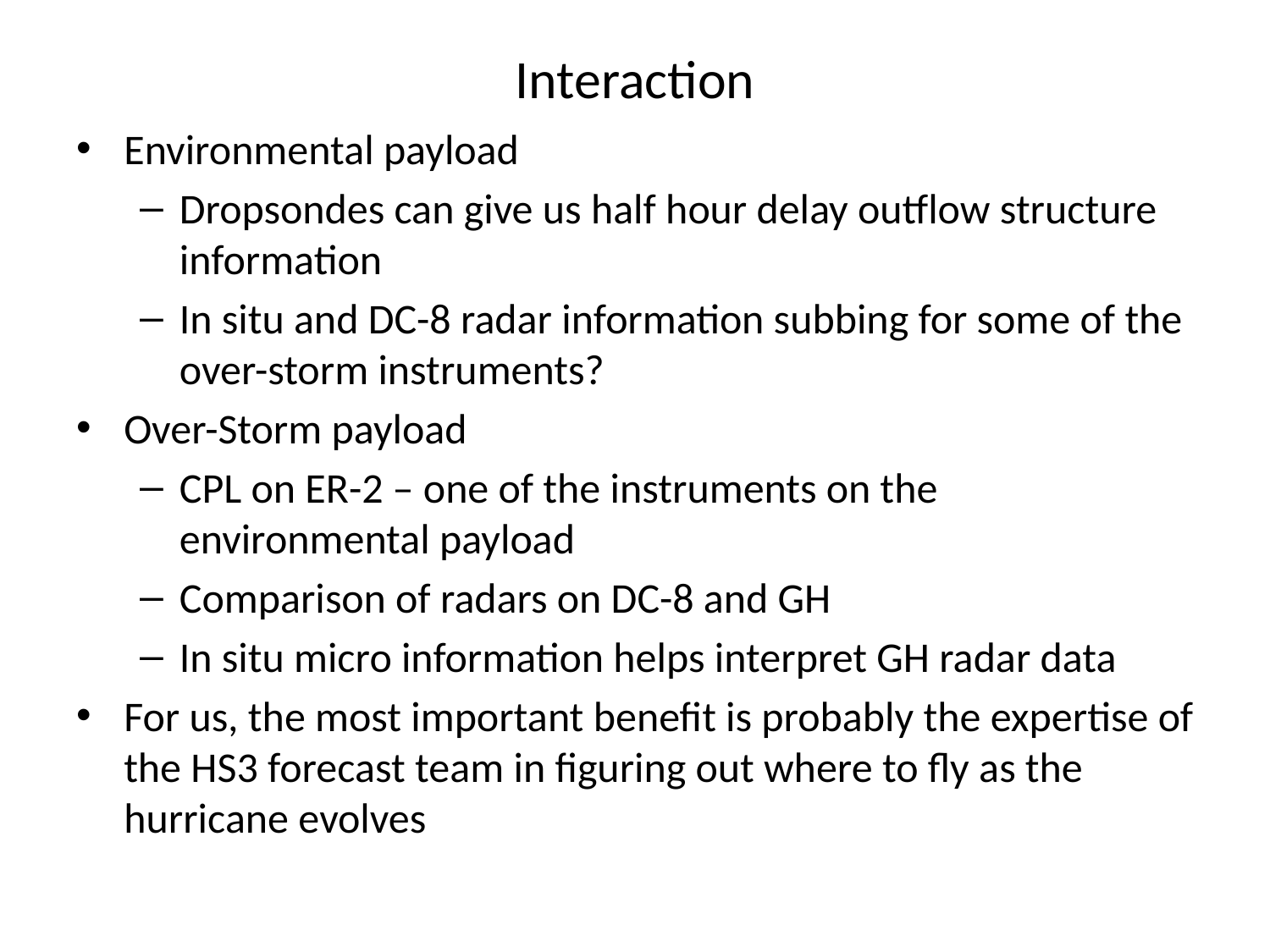

# Interaction
Environmental payload
Dropsondes can give us half hour delay outflow structure information
In situ and DC-8 radar information subbing for some of the over-storm instruments?
Over-Storm payload
CPL on ER-2 – one of the instruments on the environmental payload
Comparison of radars on DC-8 and GH
In situ micro information helps interpret GH radar data
For us, the most important benefit is probably the expertise of the HS3 forecast team in figuring out where to fly as the hurricane evolves